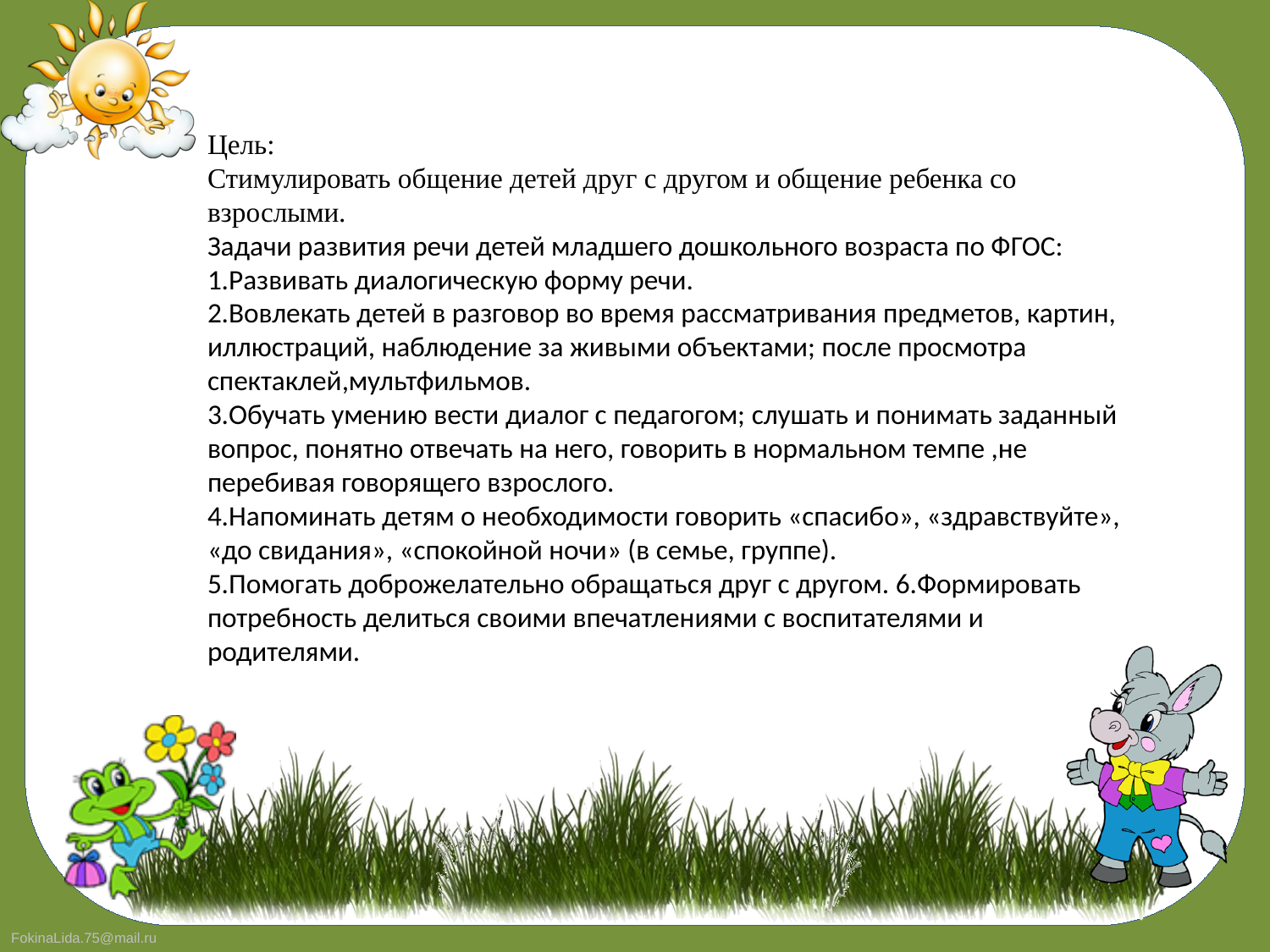

Цель:
Стимулировать общение детей друг с другом и общение ребенка со взрослыми.
Задачи развития речи детей младшего дошкольного возраста по ФГОС:
1.Развивать диалогическую форму речи.
2.Вовлекать детей в разговор во время рассматривания предметов, картин, иллюстраций, наблюдение за живыми объектами; после просмотра спектаклей,мультфильмов.
3.Обучать умению вести диалог с педагогом; слушать и понимать заданный вопрос, понятно отвечать на него, говорить в нормальном темпе ,не перебивая говорящего взрослого.
4.Напоминать детям о необходимости говорить «спасибо», «здравствуйте», «до свидания», «спокойной ночи» (в семье, группе).
5.Помогать доброжелательно обращаться друг с другом. 6.Формировать потребность делиться своими впечатлениями с воспитателями и родителями.